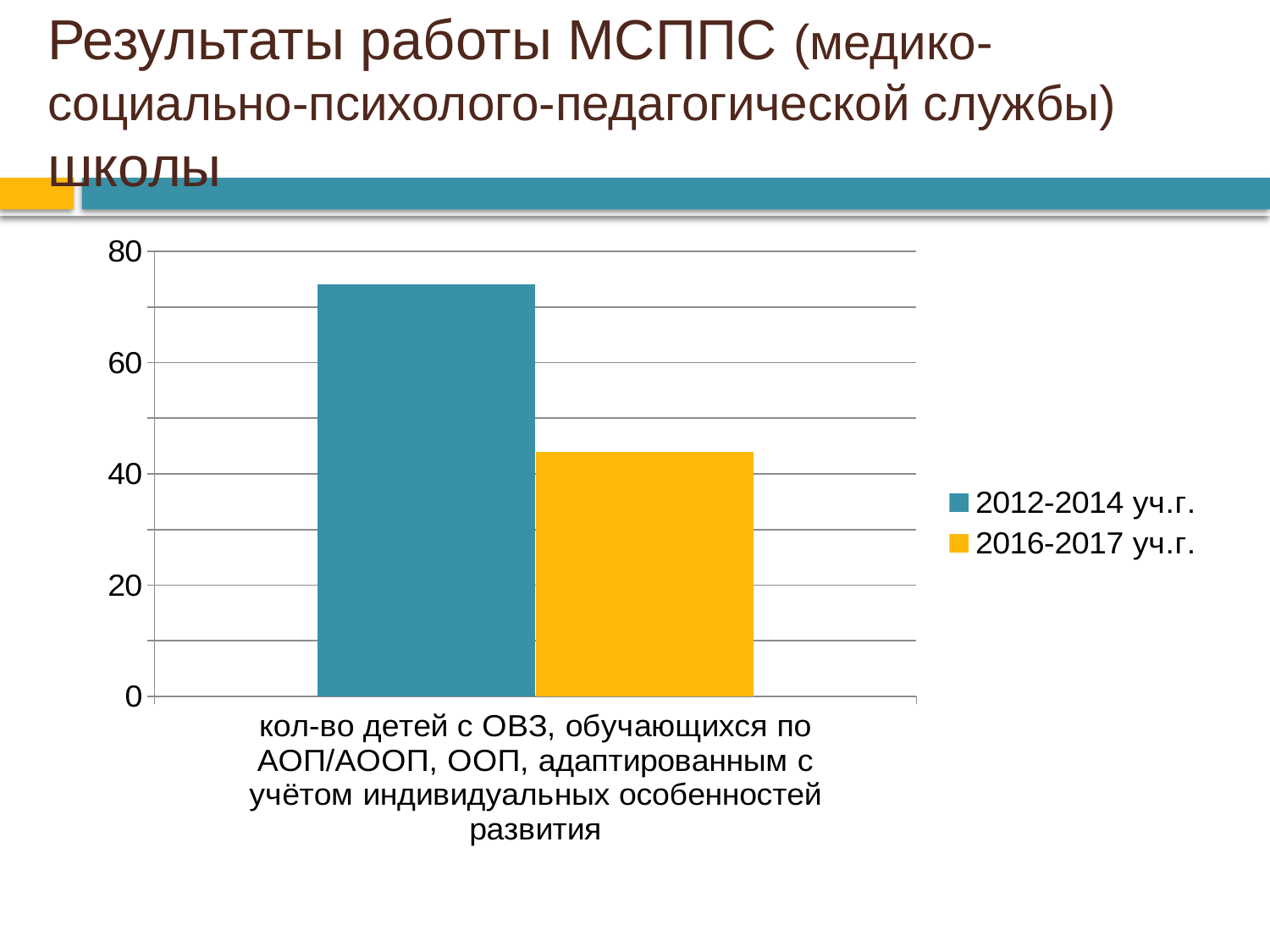

# Результаты работы МСППС (медико-социально-психолого-педагогической службы) школы

### Chart

| Category | 2012-2014 уч.г. | 2016-2017 уч.г. |
|---|---|---|
| кол-во детей с ОВЗ, обучающихся по АОП/АООП, ООП, адаптированным с учётом индивидуальных особенностей развития | 74.0 | 44.0 |